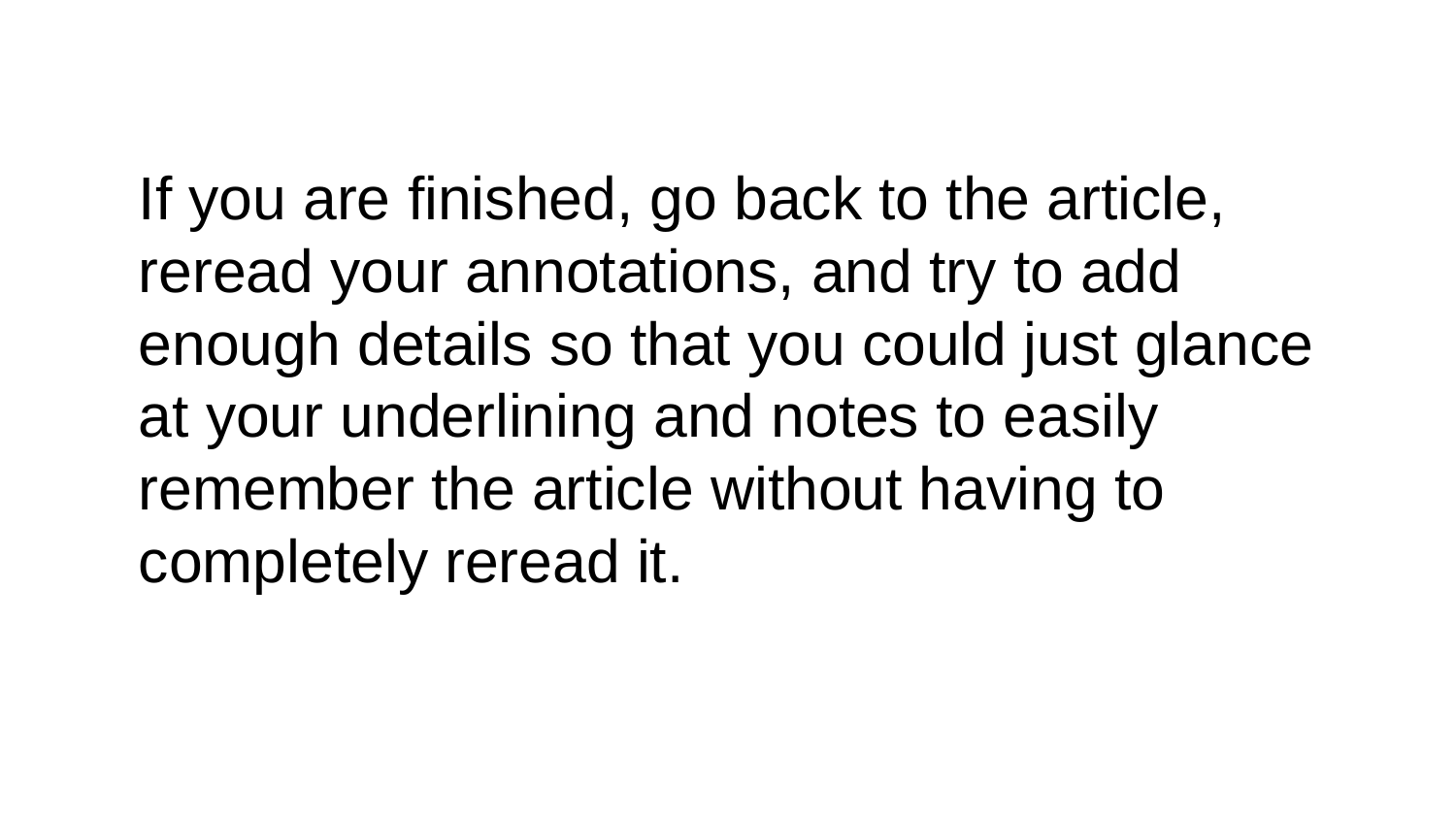

If you are finished, go back to the article, reread your annotations, and try to add enough details so that you could just glance at your underlining and notes to easily remember the article without having to completely reread it.